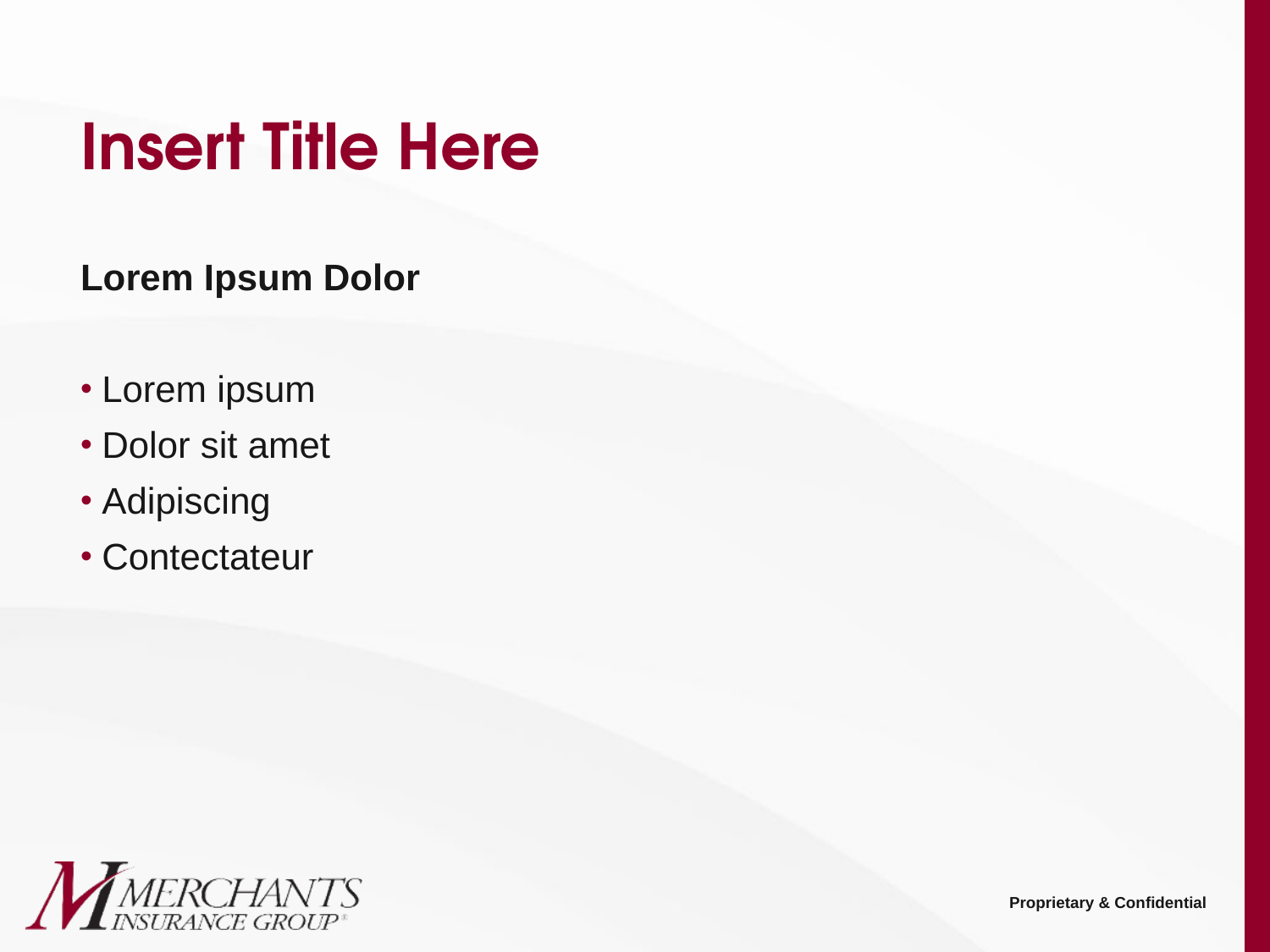

# Insert Title Here
Lorem Ipsum Dolor

Lorem ipsum
Dolor sit amet
Adipiscing
Contectateur

Proprietary & Confidential